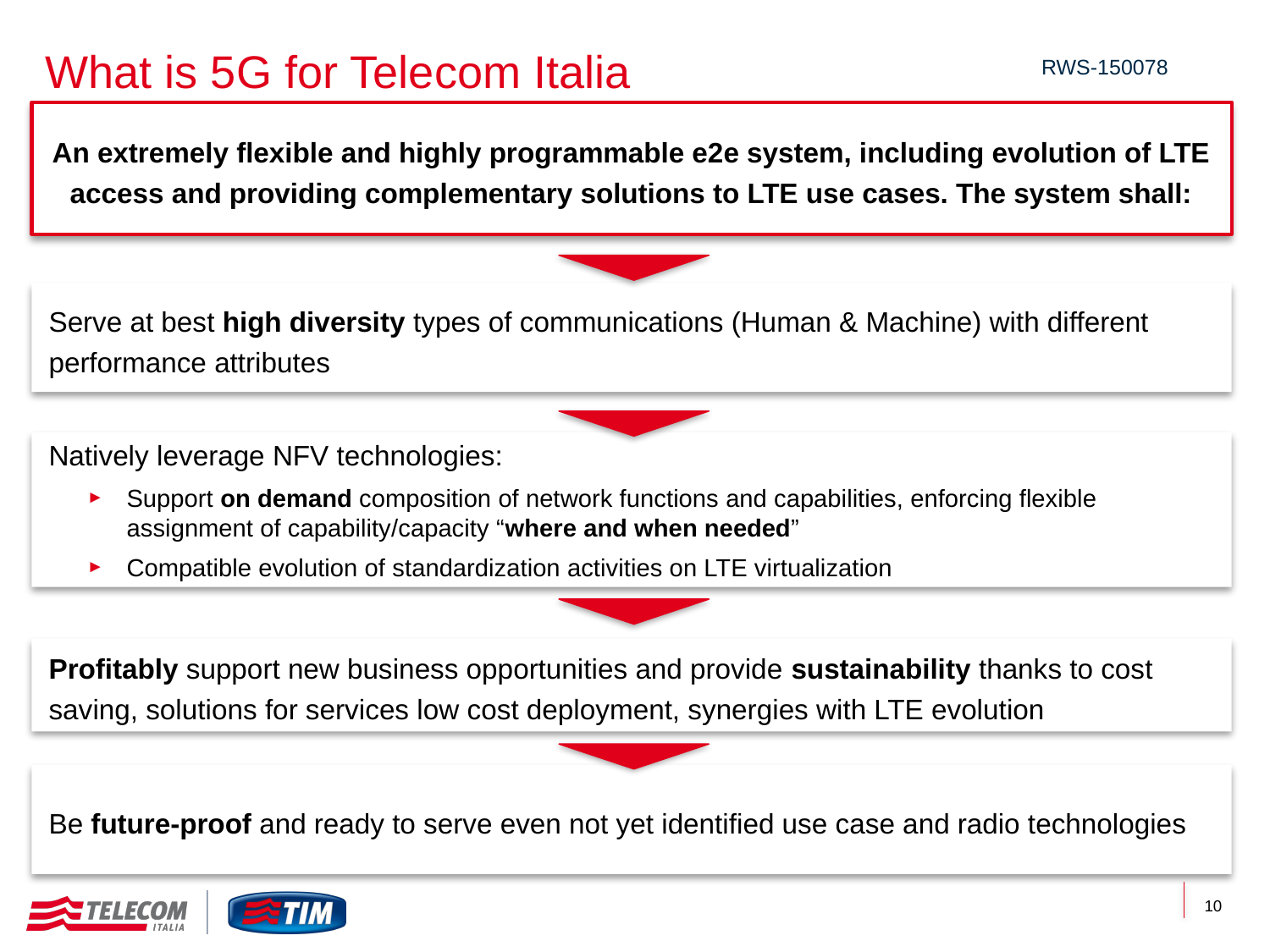

# What is 5G for Telecom Italia
RWS-150078
An extremely flexible and highly programmable e2e system, including evolution of LTE access and providing complementary solutions to LTE use cases. The system shall:

Serve at best high diversity types of communications (Human & Machine) with different performance attributes

Natively leverage NFV technologies:
Support on demand composition of network functions and capabilities, enforcing flexible assignment of capability/capacity “where and when needed”
Compatible evolution of standardization activities on LTE virtualization

Profitably support new business opportunities and provide sustainability thanks to cost saving, solutions for services low cost deployment, synergies with LTE evolution

Be future-proof and ready to serve even not yet identified use case and radio technologies